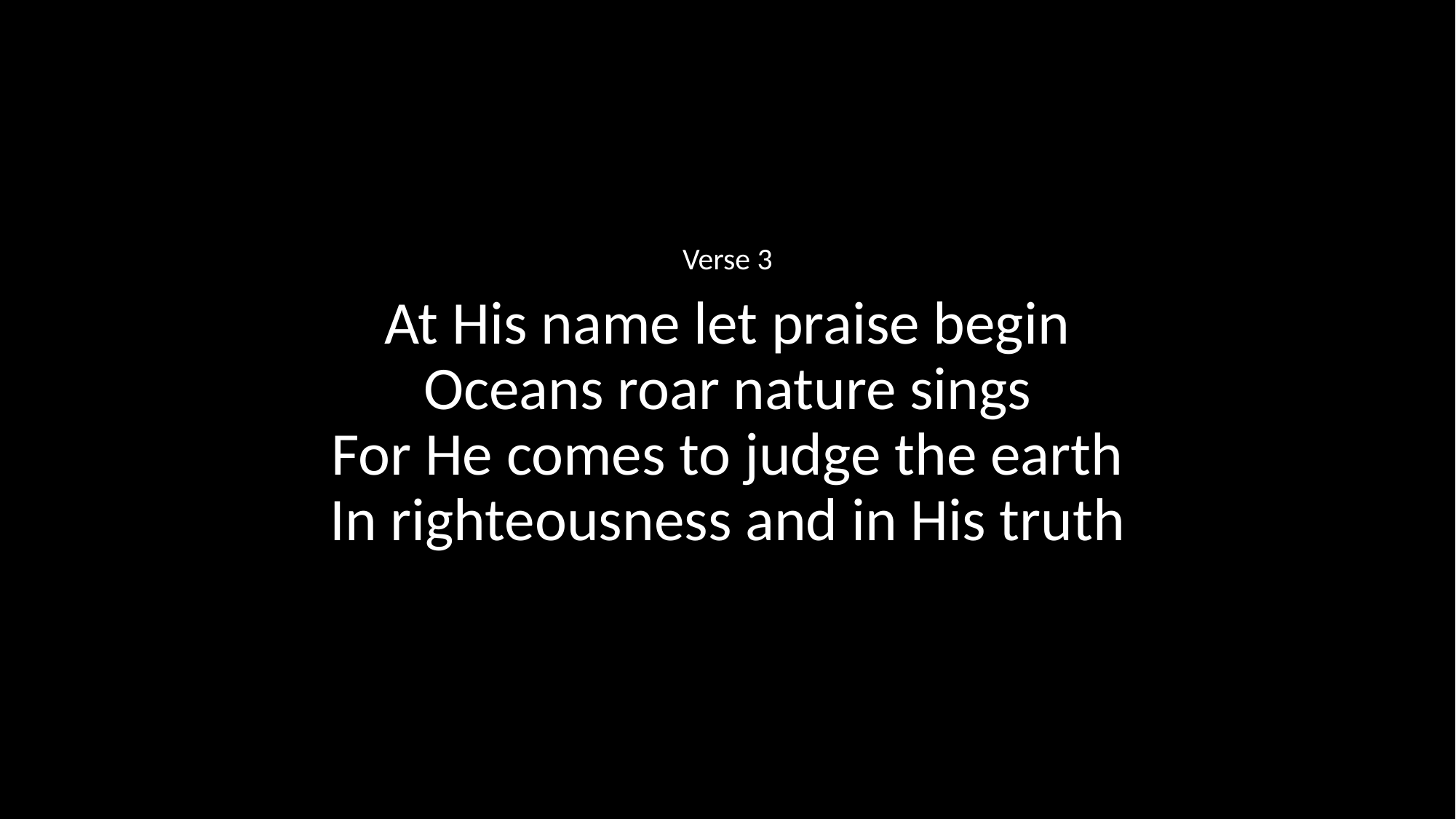

Verse 3
At His name let praise begin
Oceans roar nature sings
For He comes to judge the earth
In righteousness and in His truth